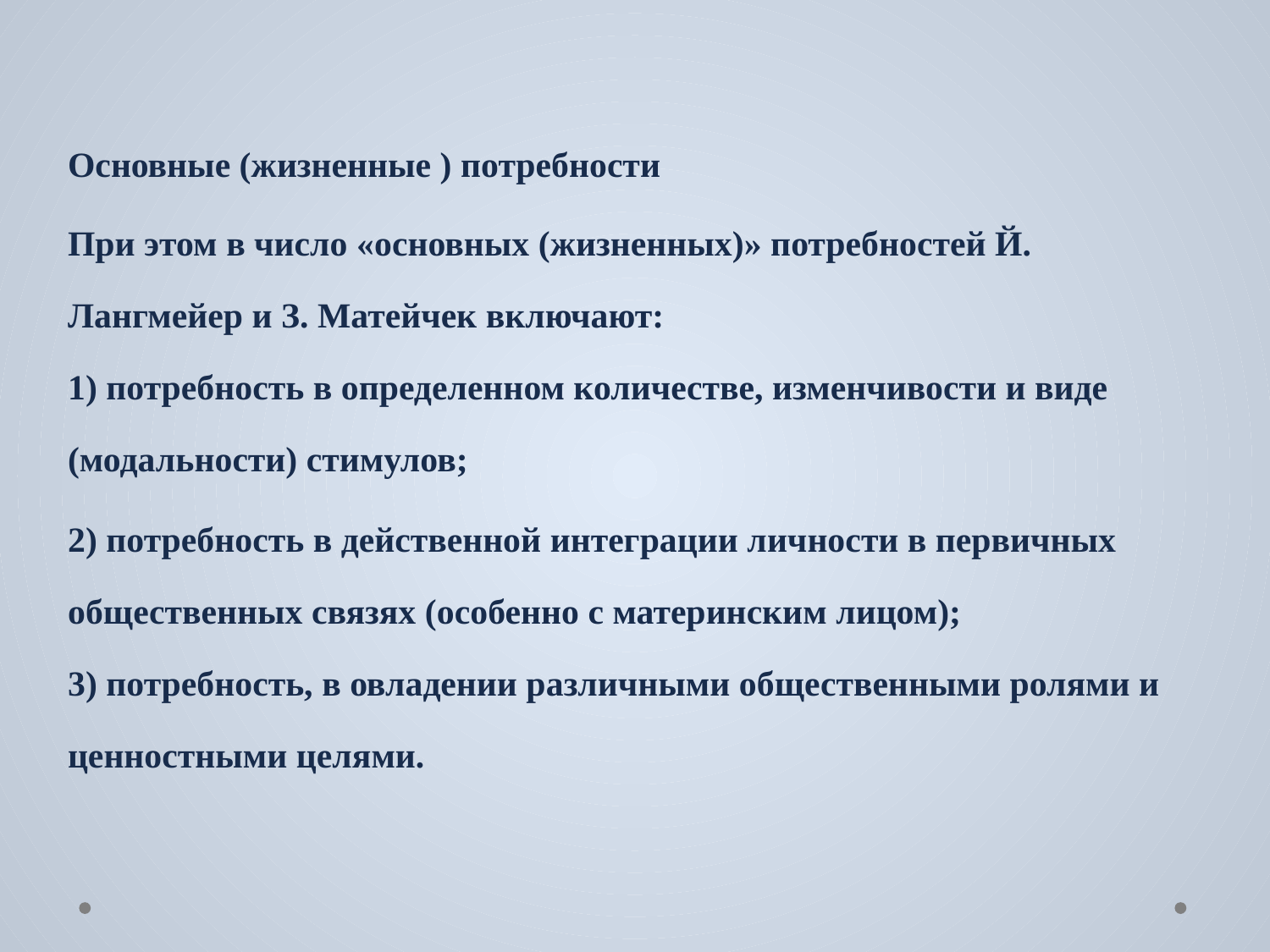

Основные (жизненные ) потребности
При этом в число «основных (жизненных)» потребностей Й. Лангмейер и З. Матейчек включают:
1) потребность в определенном количестве, изменчивости и виде (модальности) стимулов;
2) потребность в действенной интеграции личности в первичных общественных связях (особенно с материнским лицом);
3) потребность, в овладении различными общественными ролями и ценностными целями.